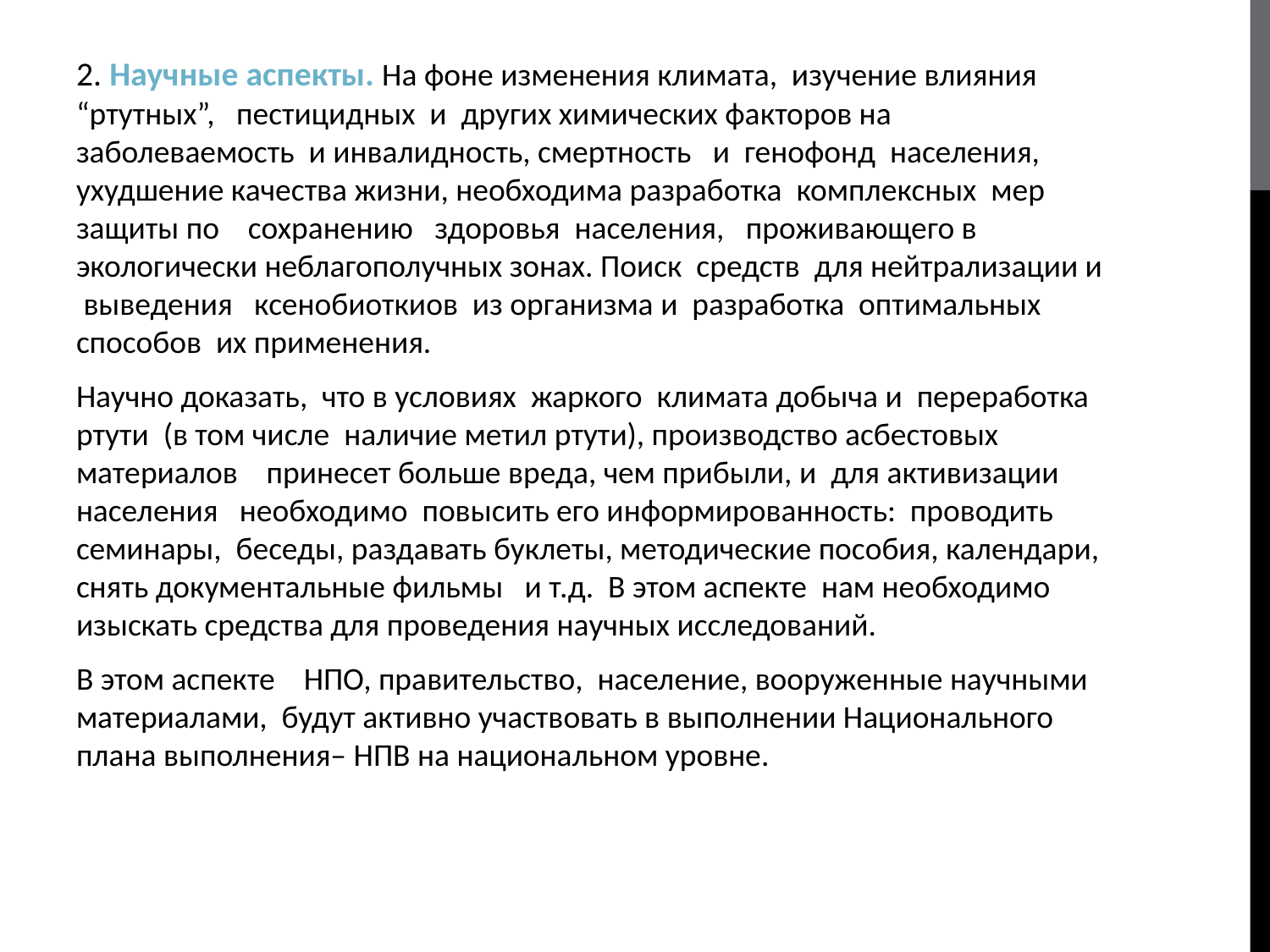

2. Научные аспекты. На фоне изменения климата,  изучение влияния  “ртутных”,   пестицидных  и  других химических факторов на заболеваемость  и инвалидность, смертность   и  генофонд  населения, ухудшение качества жизни, необходима разработка  комплексных  мер   защиты по    сохранению   здоровья  населения,   проживающего в экологически неблагополучных зонах. Поиск  средств  для нейтрализации и  выведения   ксенобиоткиов  из организма и  разработка  оптимальных  способов  их применения.
Научно доказать,  что в условиях  жаркого  климата добыча и  переработка  ртути  (в том числе  наличие метил ртути), производство асбестовых материалов    принесет больше вреда, чем прибыли, и  для активизации населения   необходимо  повысить его информированность:  проводить    семинары,  беседы, раздавать буклеты, методические пособия, календари, снять документальные фильмы   и т.д.  В этом аспекте  нам необходимо  изыскать средства для проведения научных исследований.
В этом аспекте    НПО, правительство,  население, вооруженные научными  материалами,  будут активно участвовать в выполнении Национального плана выполнения– НПВ на национальном уровне.